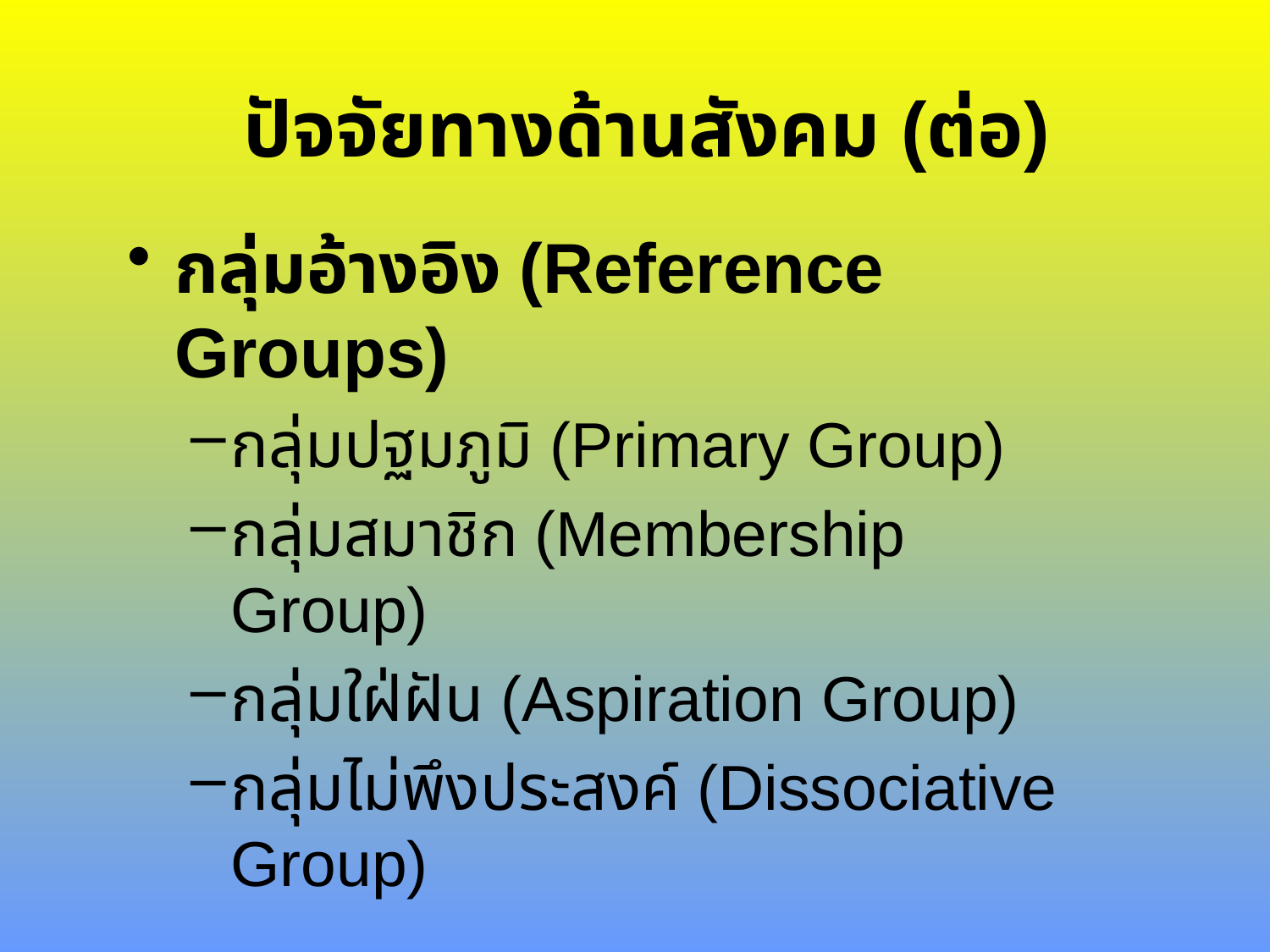

# ปัจจัยทางด้านสังคม (ต่อ)
กลุ่มอ้างอิง (Reference Groups)
กลุ่มปฐมภูมิ (Primary Group)
กลุ่มสมาชิก (Membership Group)
กลุ่มใฝ่ฝัน (Aspiration Group)
กลุ่มไม่พึงประสงค์ (Dissociative Group)